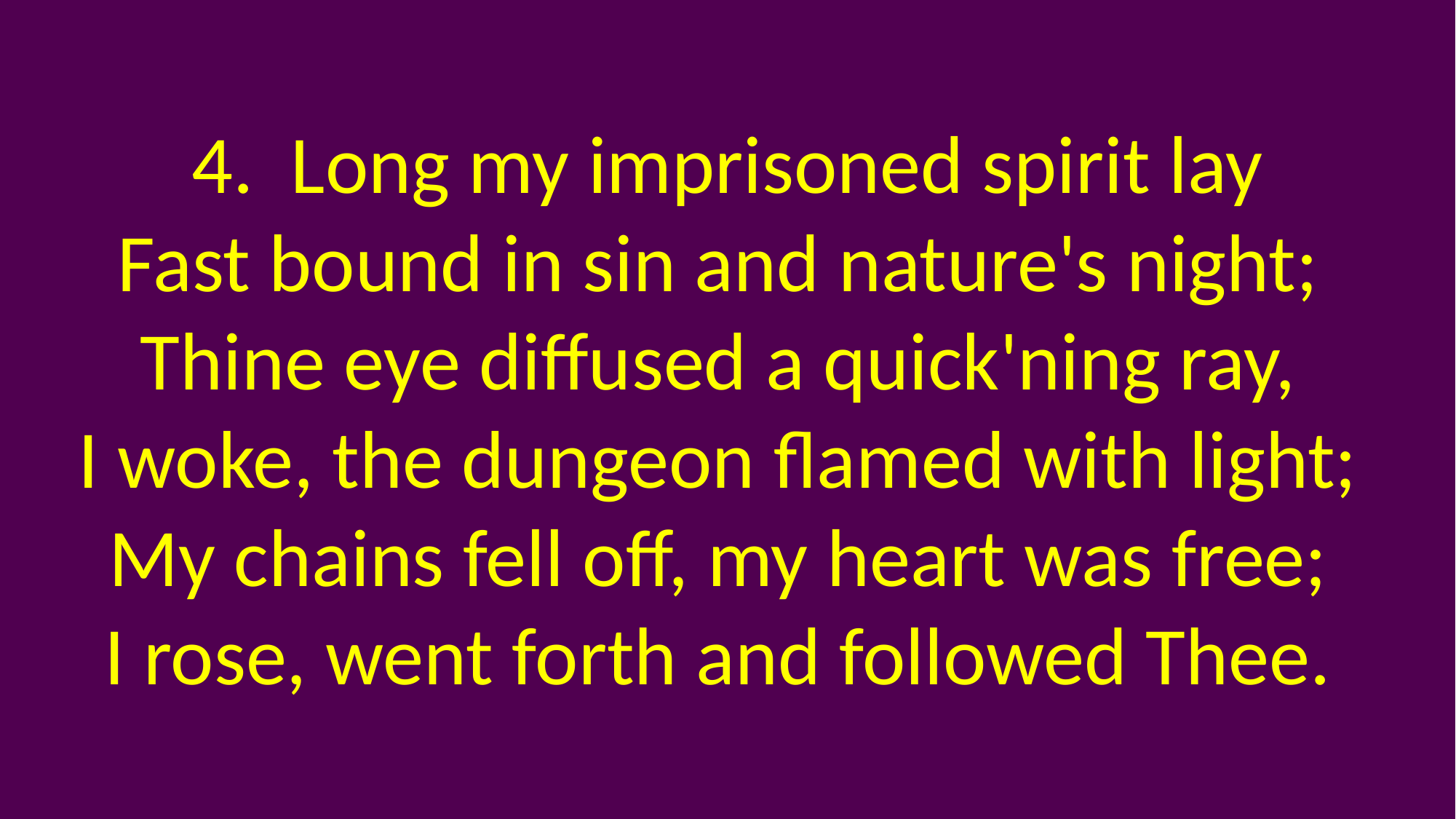

4.  Long my imprisoned spirit lay
Fast bound in sin and nature's night;
Thine eye diffused a quick'ning ray,
I woke, the dungeon flamed with light;
My chains fell off, my heart was free;
I rose, went forth and followed Thee.